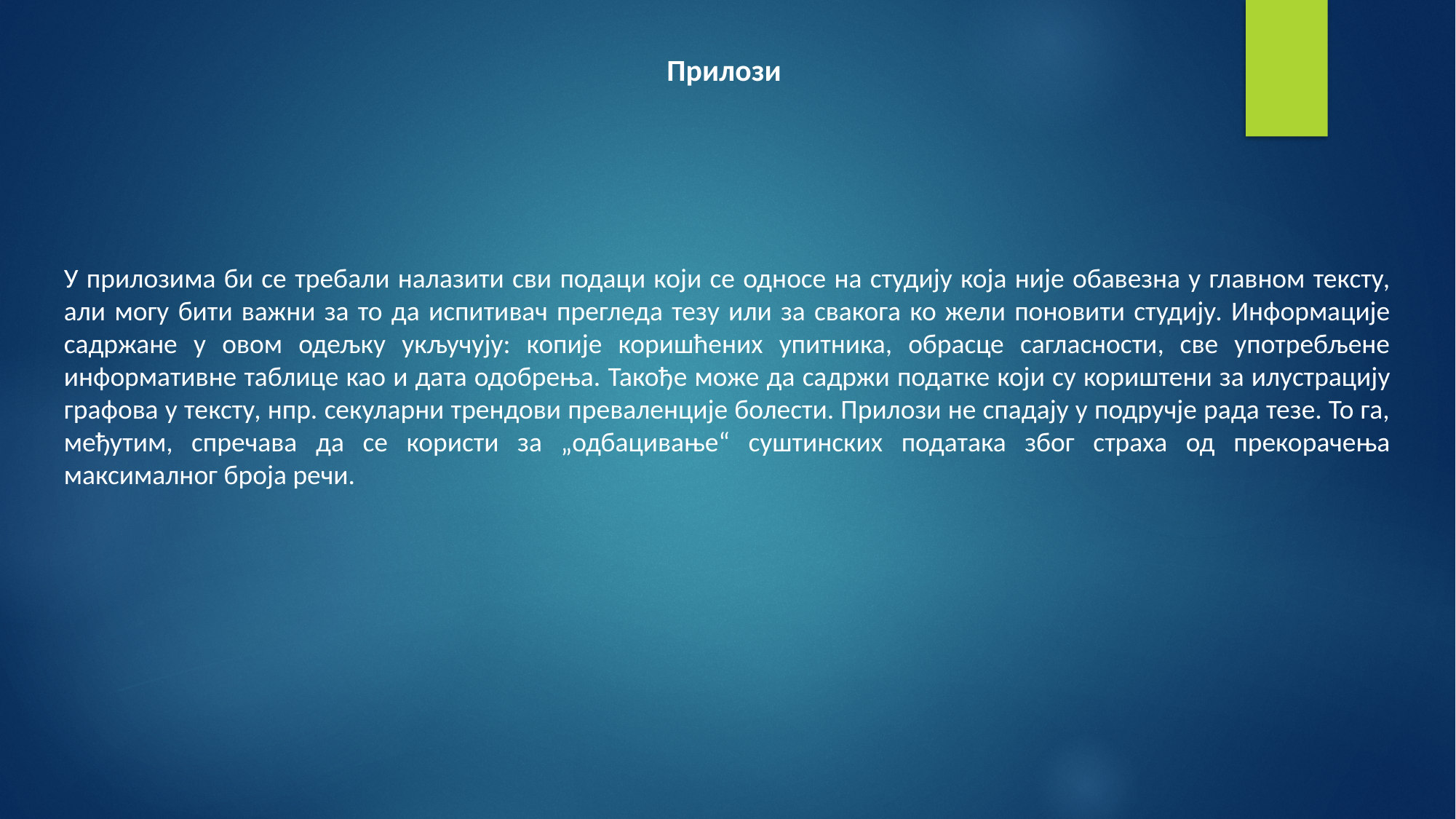

Прилози
У прилозима би се требали налазити сви подаци који се односе на студију која није обавезна у главном тексту, али могу бити важни за то да испитивач прегледа тезу или за свакога ко жели поновити студију. Информације садржане у овом одељку укључују: копије коришћених упитника, обрасце сагласности, све употребљене информативне таблице као и дата одобрења. Такође може да садржи податке који су кориштени за илустрацију графова у тексту, нпр. секуларни трендови преваленције болести. Прилози не спадају у подручје рада тезе. То га, међутим, спречава да се користи за „одбацивање“ суштинских података због страха од прекорачења максималног броја речи.